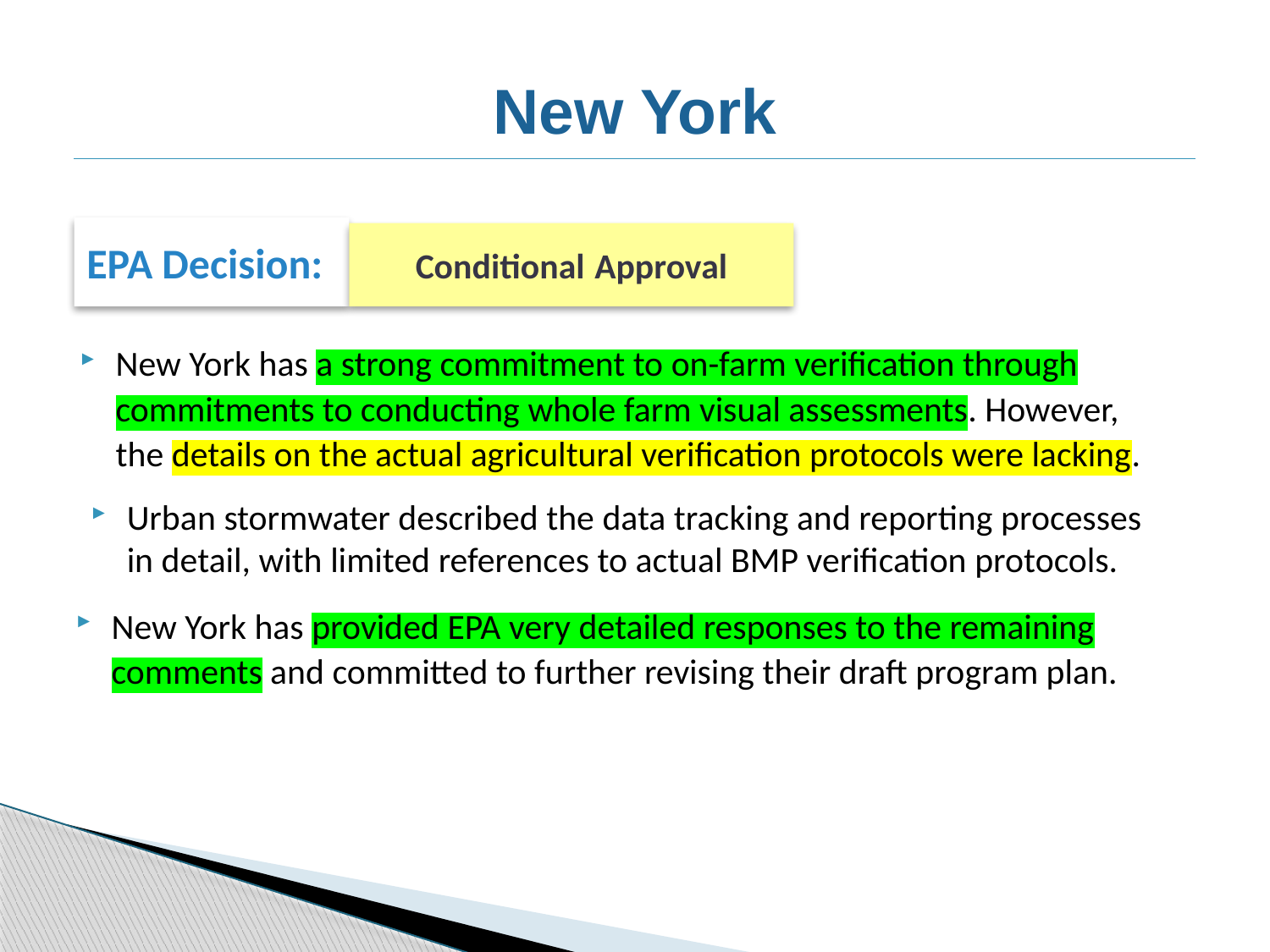

# New York
EPA Decision:
Conditional Approval

New York has a strong commitment to on-farm verification through commitments to conducting whole farm visual assessments. However, the details on the actual agricultural verification protocols were lacking.
Urban stormwater described the data tracking and reporting processes in detail, with limited references to actual BMP verification protocols.
New York has provided EPA very detailed responses to the remaining comments and committed to further revising their draft program plan.